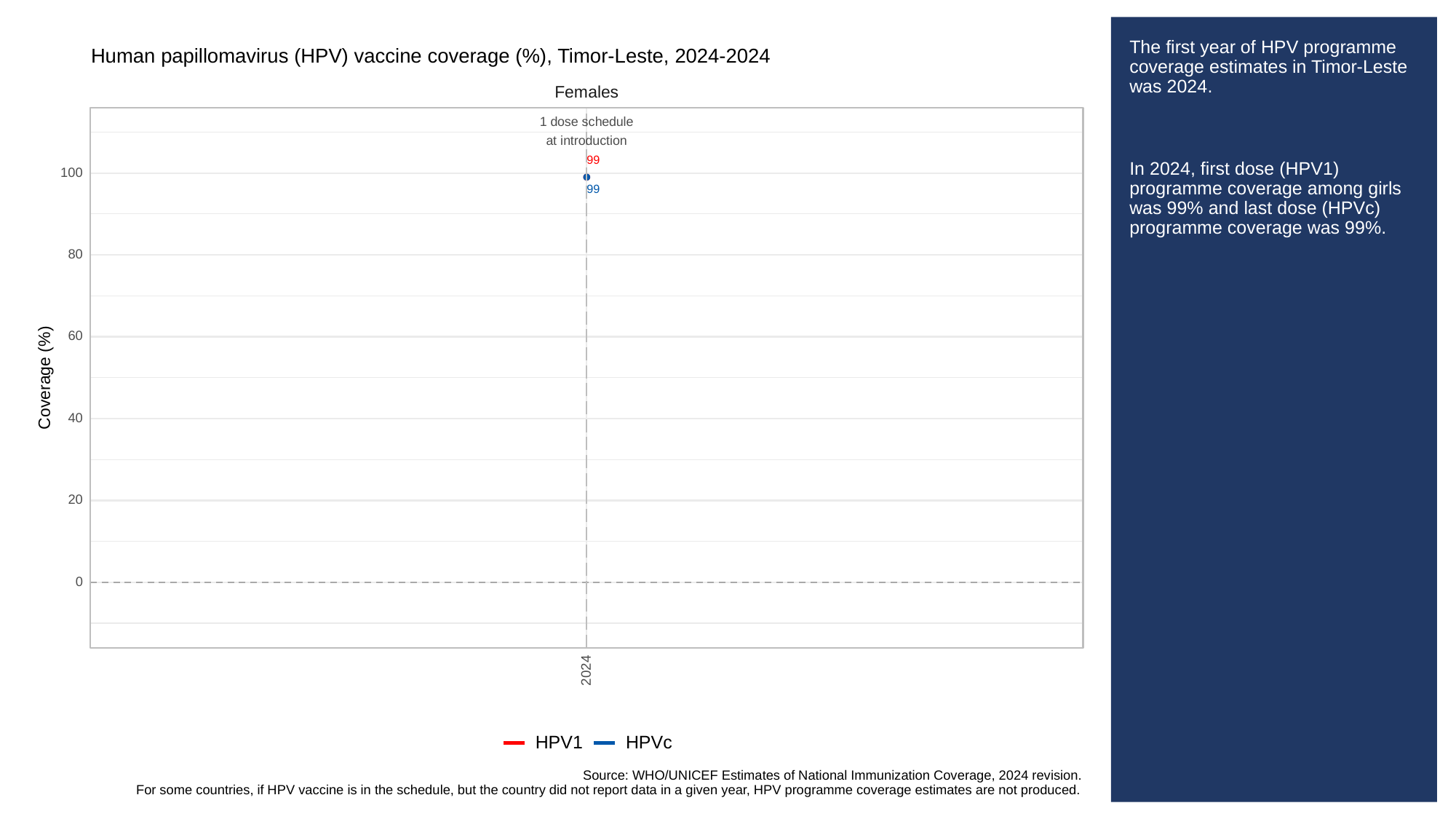

# The first year of HPV programme coverage estimates in Timor-Leste was 2024.

In 2024, first dose (HPV1) programme coverage among girls was 99% and last dose (HPVc) programme coverage was 99%.

Human papillomavirus (HPV) vaccine coverage (%), Timor-Leste, 2024-2024
Females

1 dose schedule

at introduction
99
100

99

80

60

Coverage (%)

40

20

0

2024
HPVc
HPV1

Source: WHO/UNICEF Estimates of National Immunization Coverage, 2024 revision.
For some countries, if HPV vaccine is in the schedule, but the country did not report data in a given year, HPV programme coverage estimates are not produced.